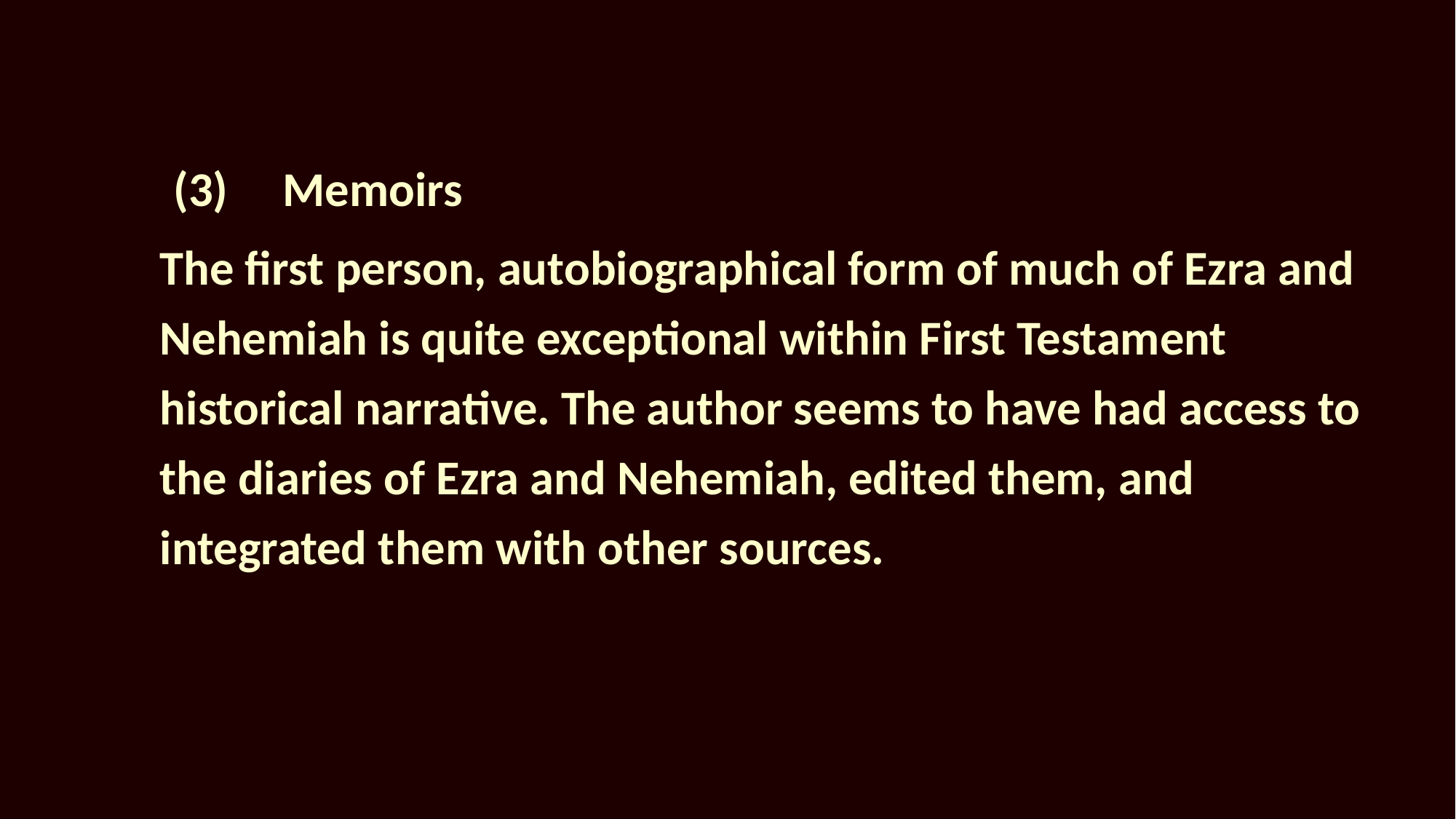

(3)	Memoirs
The first person, autobiographical form of much of Ezra and Nehemiah is quite exceptional within First Testament historical narrative. The author seems to have had access to the diaries of Ezra and Nehemiah, edited them, and integrated them with other sources.